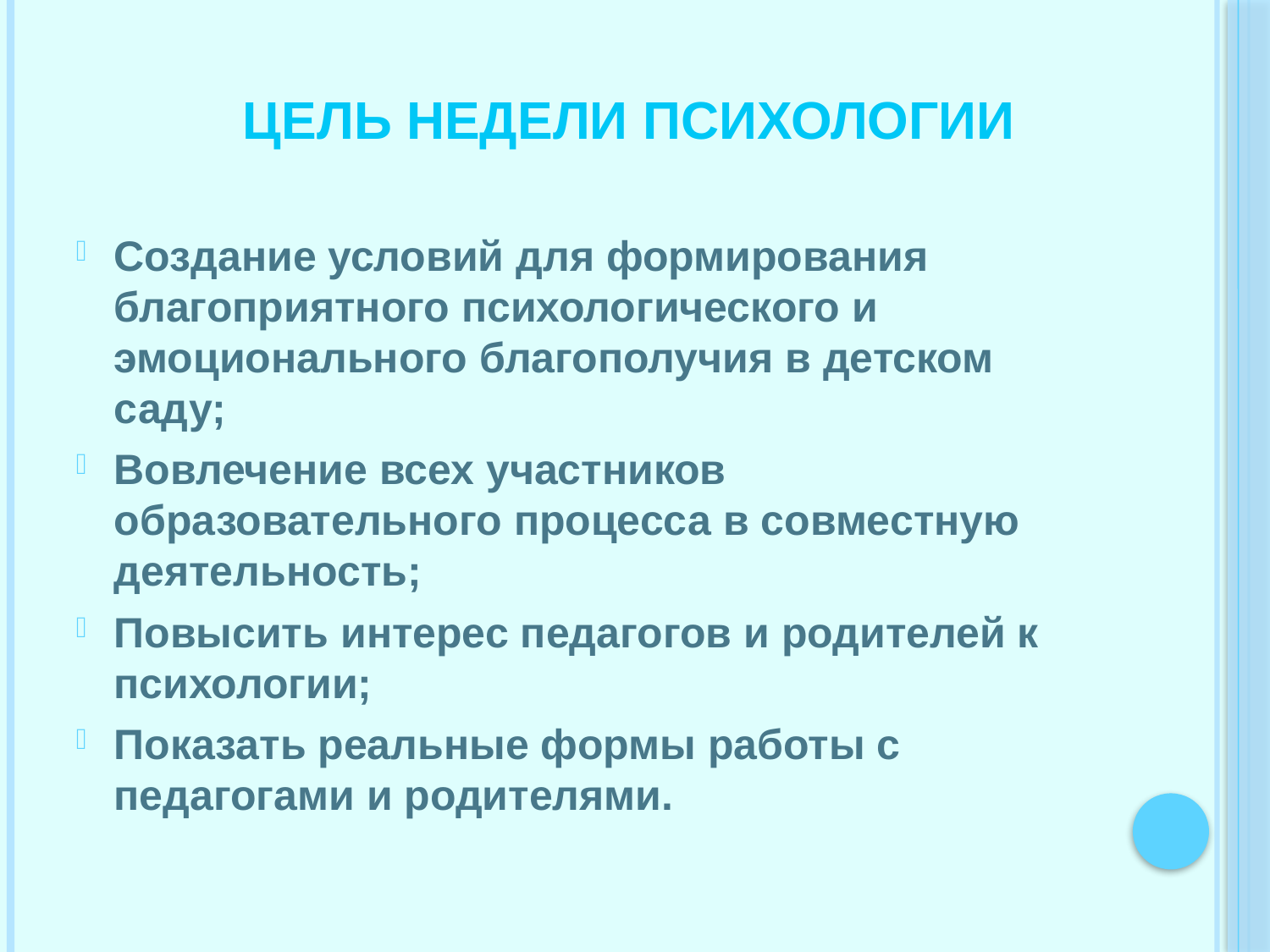

# Цель недели психологии
Создание условий для формирования благоприятного психологического и эмоционального благополучия в детском саду;
Вовлечение всех участников образовательного процесса в совместную деятельность;
Повысить интерес педагогов и родителей к психологии;
Показать реальные формы работы с педагогами и родителями.